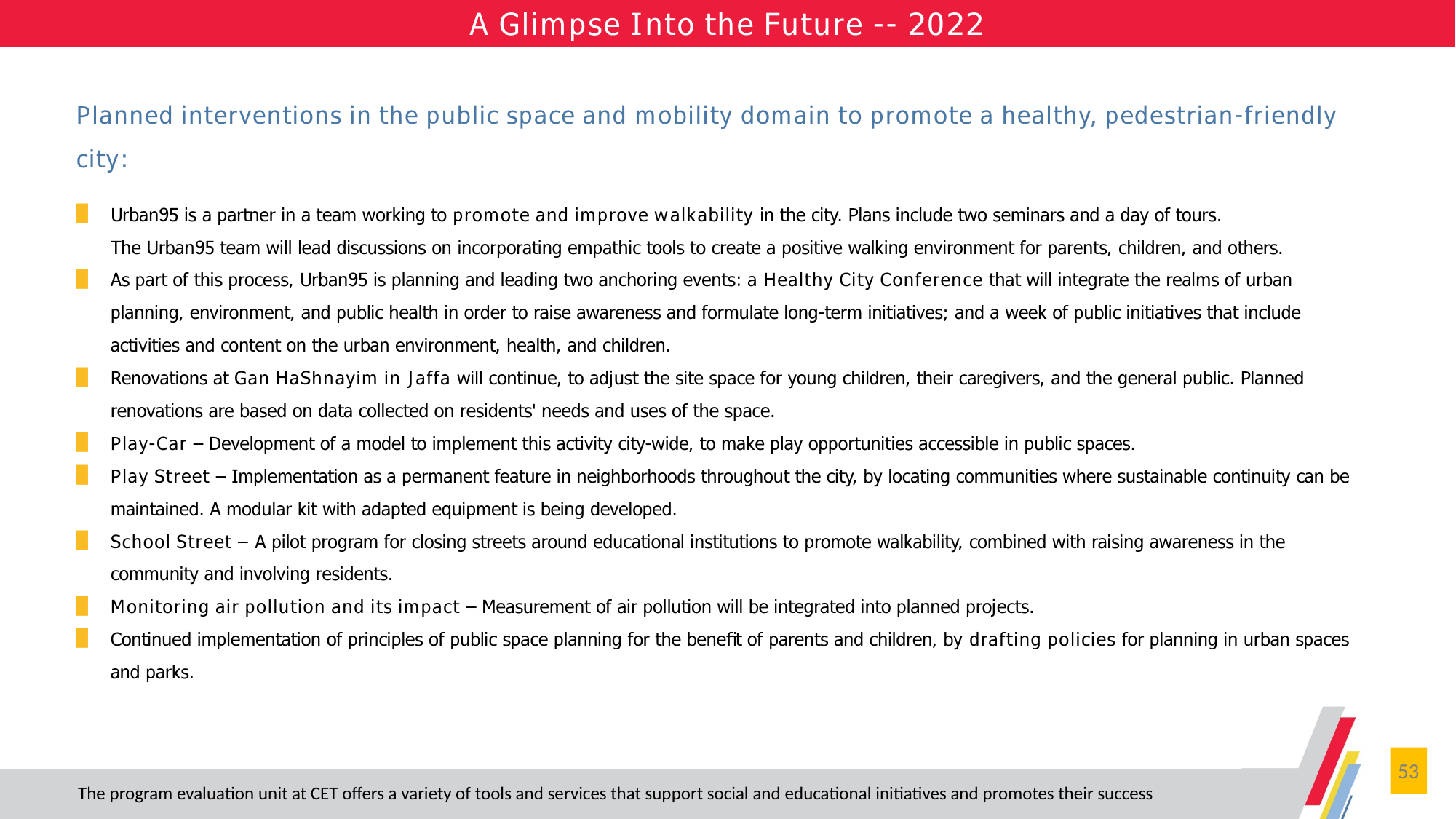

A Glimpse Into the Future -- 2022
Planned interventions in the public space and mobility domain to promote a healthy, pedestrian-friendly city:

Urban95 is a partner in a team working to promote and improve walkability in the city. Plans include two seminars and a day of tours.
The Urban95 team will lead discussions on incorporating empathic tools to create a positive walking environment for parents, children, and others.
As part of this process, Urban95 is planning and leading two anchoring events: a Healthy City Conference that will integrate the realms of urban planning, environment, and public health in order to raise awareness and formulate long-term initiatives; and a week of public initiatives that include activities and content on the urban environment, health, and children.
Renovations at Gan HaShnayim in Jaffa will continue, to adjust the site space for young children, their caregivers, and the general public. Planned renovations are based on data collected on residents' needs and uses of the space.
Play-Car – Development of a model to implement this activity city-wide, to make play opportunities accessible in public spaces.
Play Street – Implementation as a permanent feature in neighborhoods throughout the city, by locating communities where sustainable continuity can be maintained. A modular kit with adapted equipment is being developed.
School Street – A pilot program for closing streets around educational institutions to promote walkability, combined with raising awareness in the community and involving residents.
Monitoring air pollution and its impact – Measurement of air pollution will be integrated into planned projects.
Continued implementation of principles of public space planning for the benefit of parents and children, by drafting policies for planning in urban spaces and parks.
53